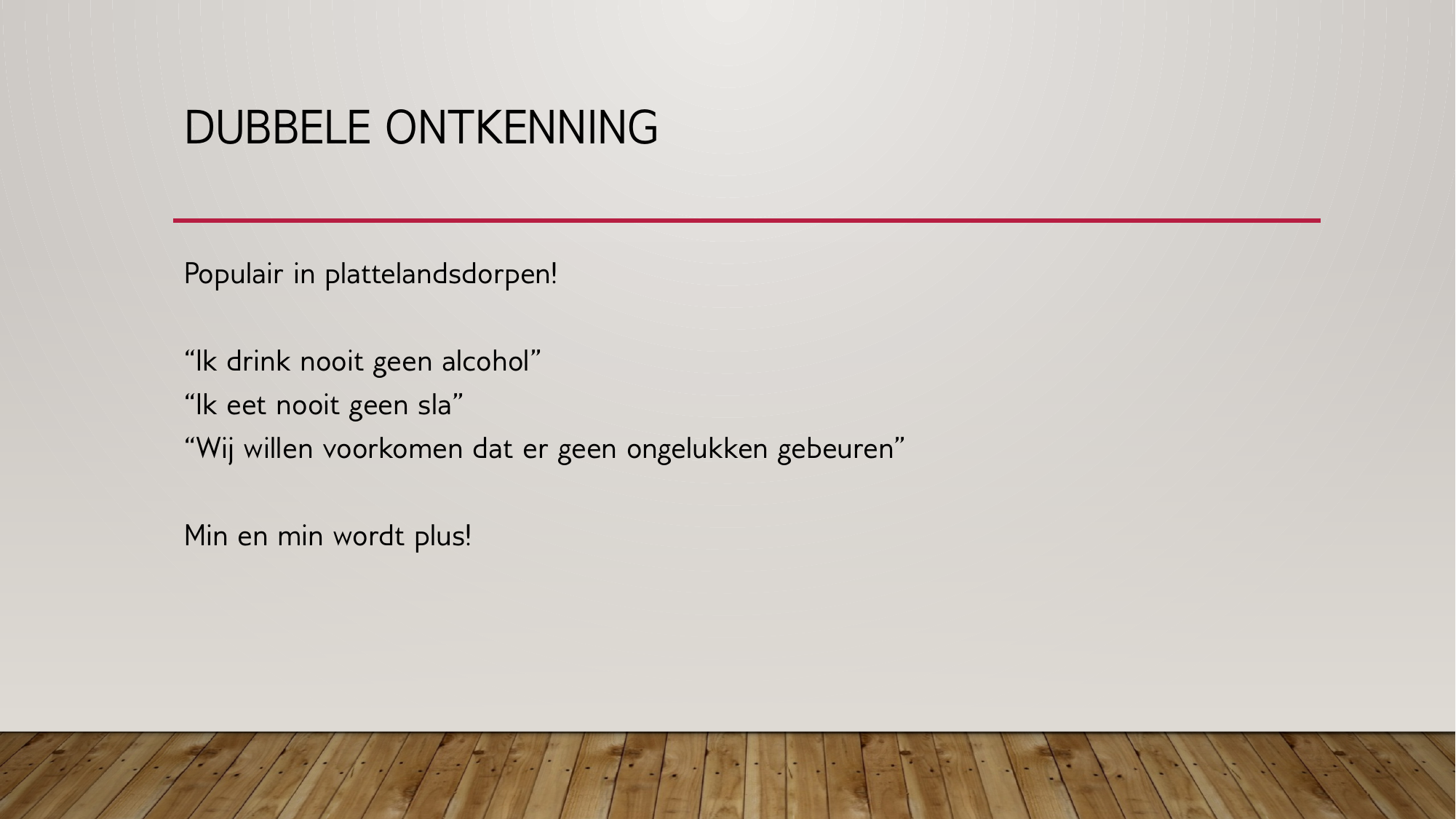

# Dubbele ontkenning
Populair in plattelandsdorpen!
“Ik drink nooit geen alcohol”
“Ik eet nooit geen sla”
“Wij willen voorkomen dat er geen ongelukken gebeuren”
Min en min wordt plus!